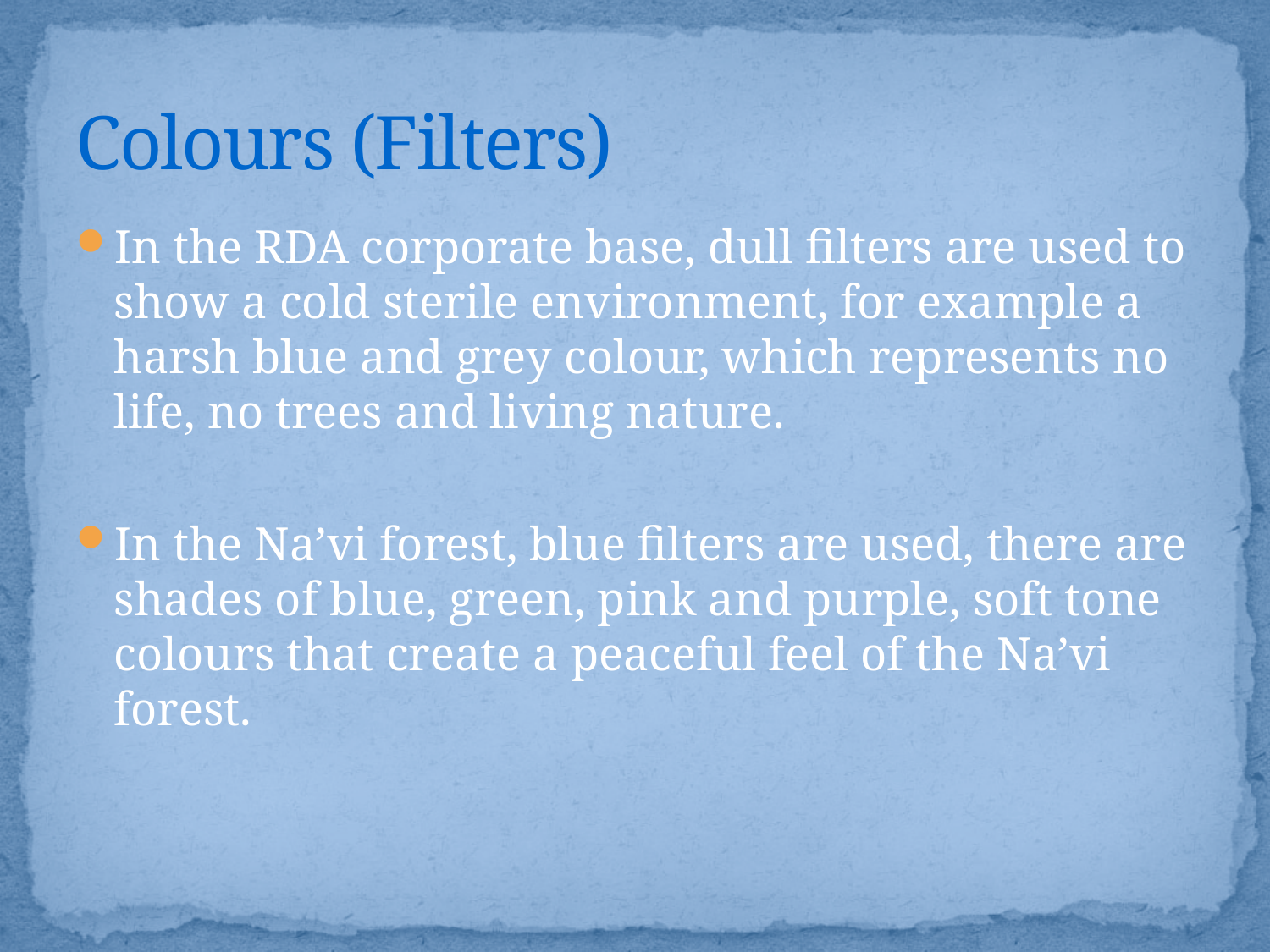

# Colours (Filters)
In the RDA corporate base, dull filters are used to show a cold sterile environment, for example a harsh blue and grey colour, which represents no life, no trees and living nature.

In the Na’vi forest, blue filters are used, there are shades of blue, green, pink and purple, soft tone colours that create a peaceful feel of the Na’vi forest.